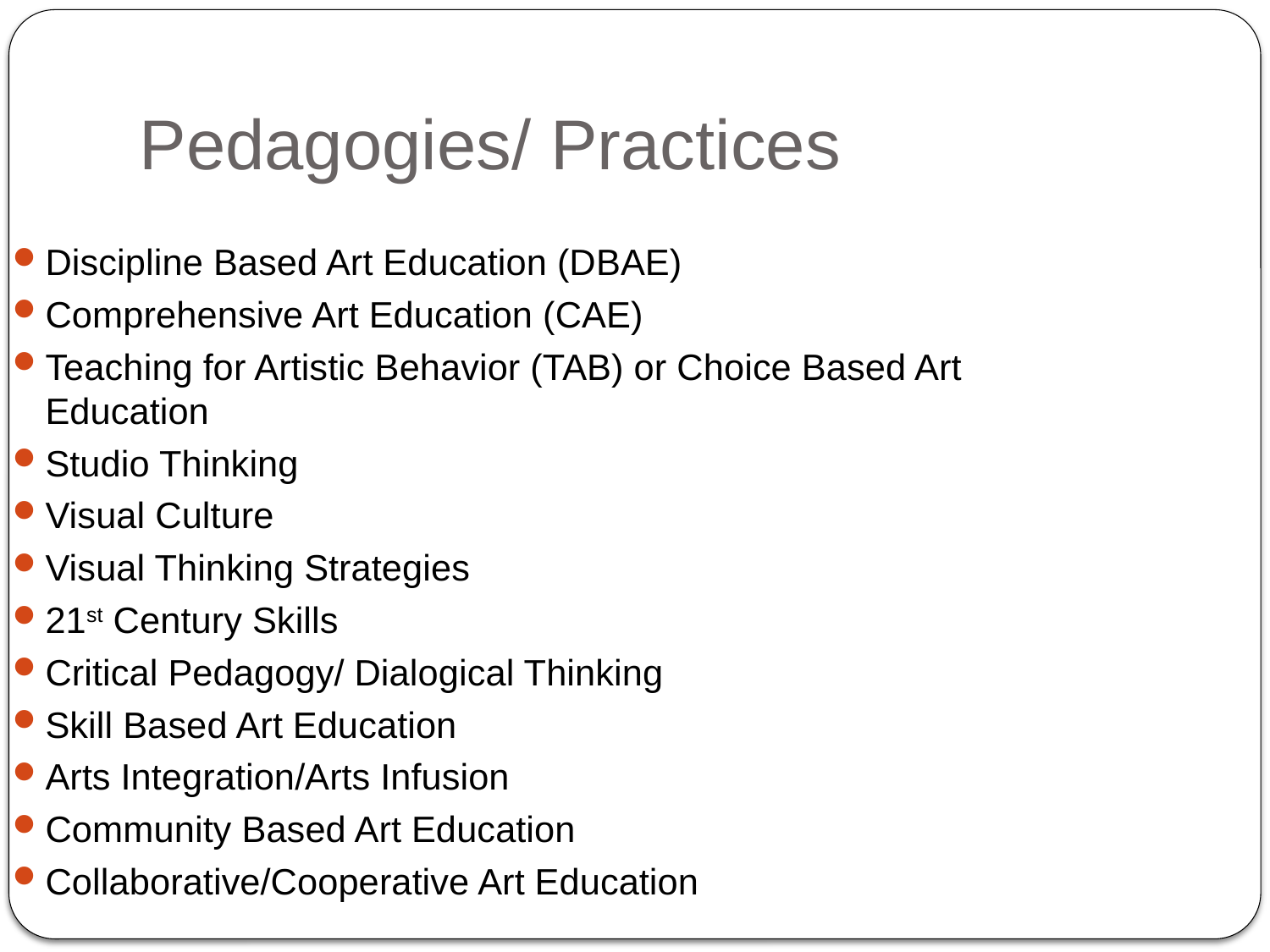

# Pedagogies/ Practices
Discipline Based Art Education (DBAE)
Comprehensive Art Education (CAE)
Teaching for Artistic Behavior (TAB) or Choice Based Art Education
Studio Thinking
Visual Culture
Visual Thinking Strategies
21st Century Skills
Critical Pedagogy/ Dialogical Thinking
Skill Based Art Education
Arts Integration/Arts Infusion
Community Based Art Education
Collaborative/Cooperative Art Education